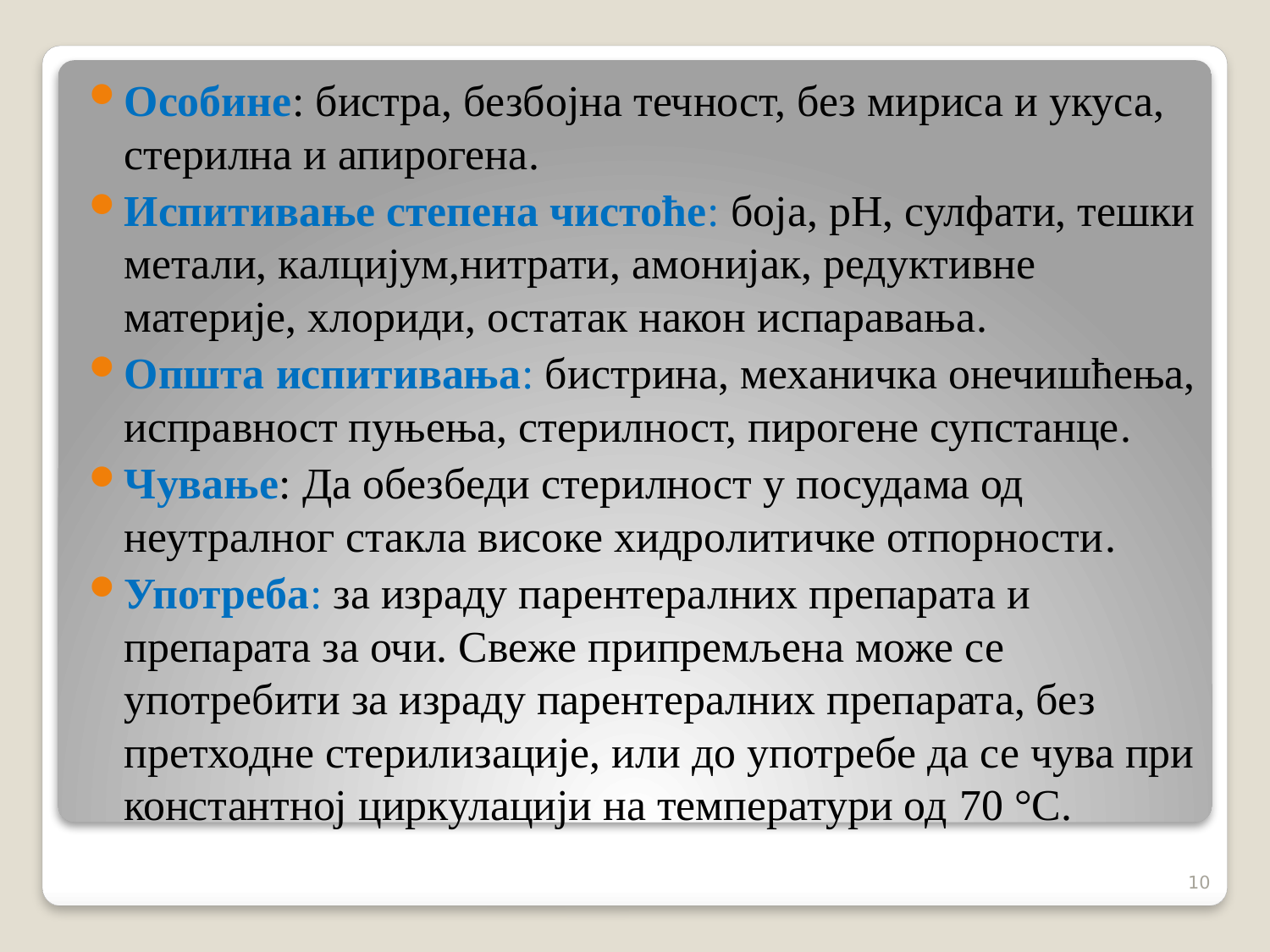

Особине: бистра, безбојна течност, без мириса и укуса, стерилна и апирогена.
Испитивање степена чистоће: боја, pH, сулфати, тешки метали, калцијум,нитрати, амонијак, редуктивне материје, хлориди, остатак након испаравања.
Општа испитивања: бистрина, механичка онечишћења, исправност пуњења, стерилност, пирогене супстанце.
Чување: Да обезбеди стерилност у посудама од неутралног стакла високе хидролитичке отпорности.
Употреба: за израду парентералних препарата и препарата за очи. Свеже припремљена може се употребити за израду парентералних препарата, без претходне стерилизације, или до употребе да се чува при константној циркулацији на температури од 70 °C.
10